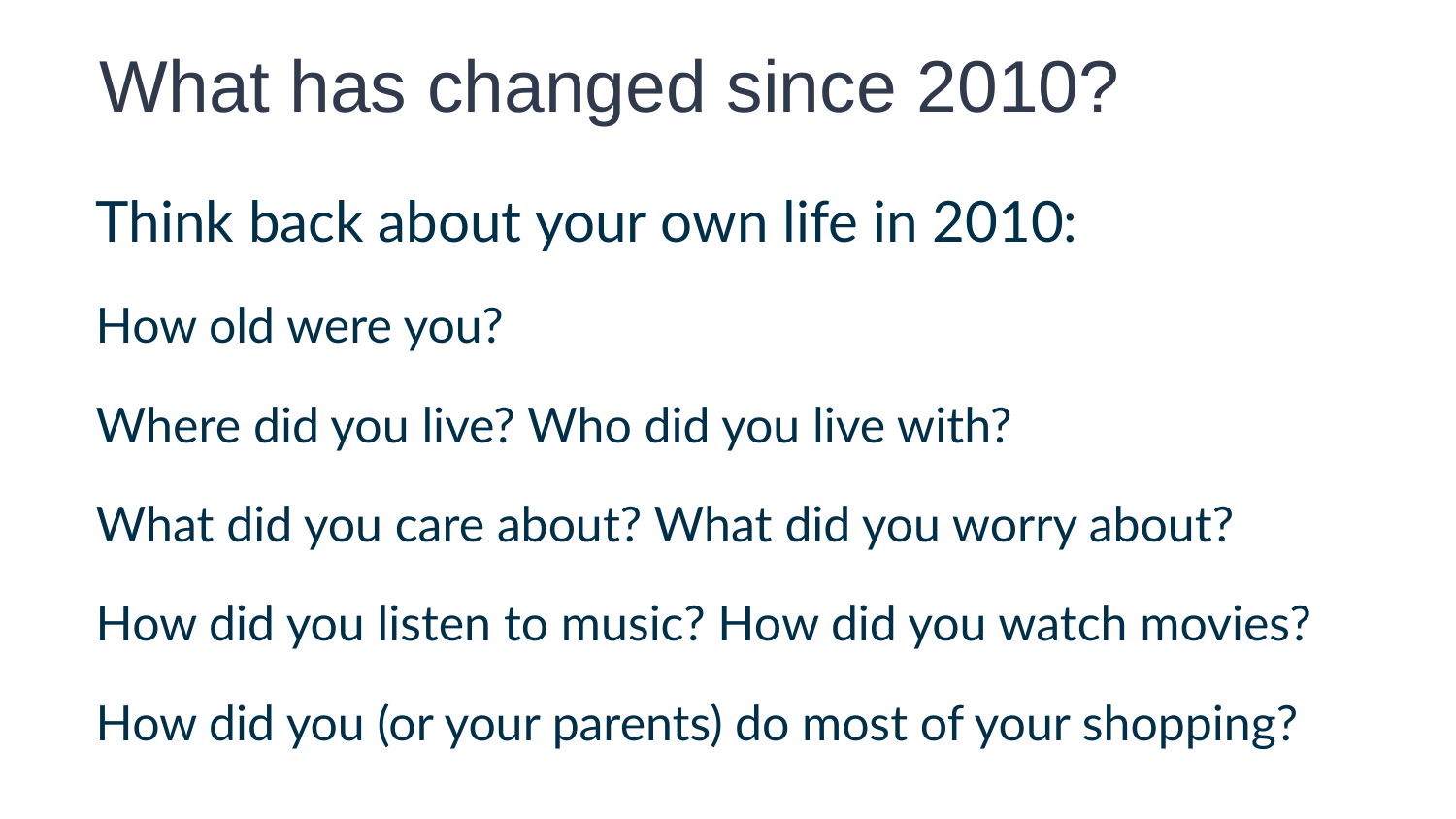

What has changed since 2010?
Think back about your own life in 2010:
How old were you?
Where did you live? Who did you live with?
What did you care about? What did you worry about?
How did you listen to music? How did you watch movies?
How did you (or your parents) do most of your shopping?